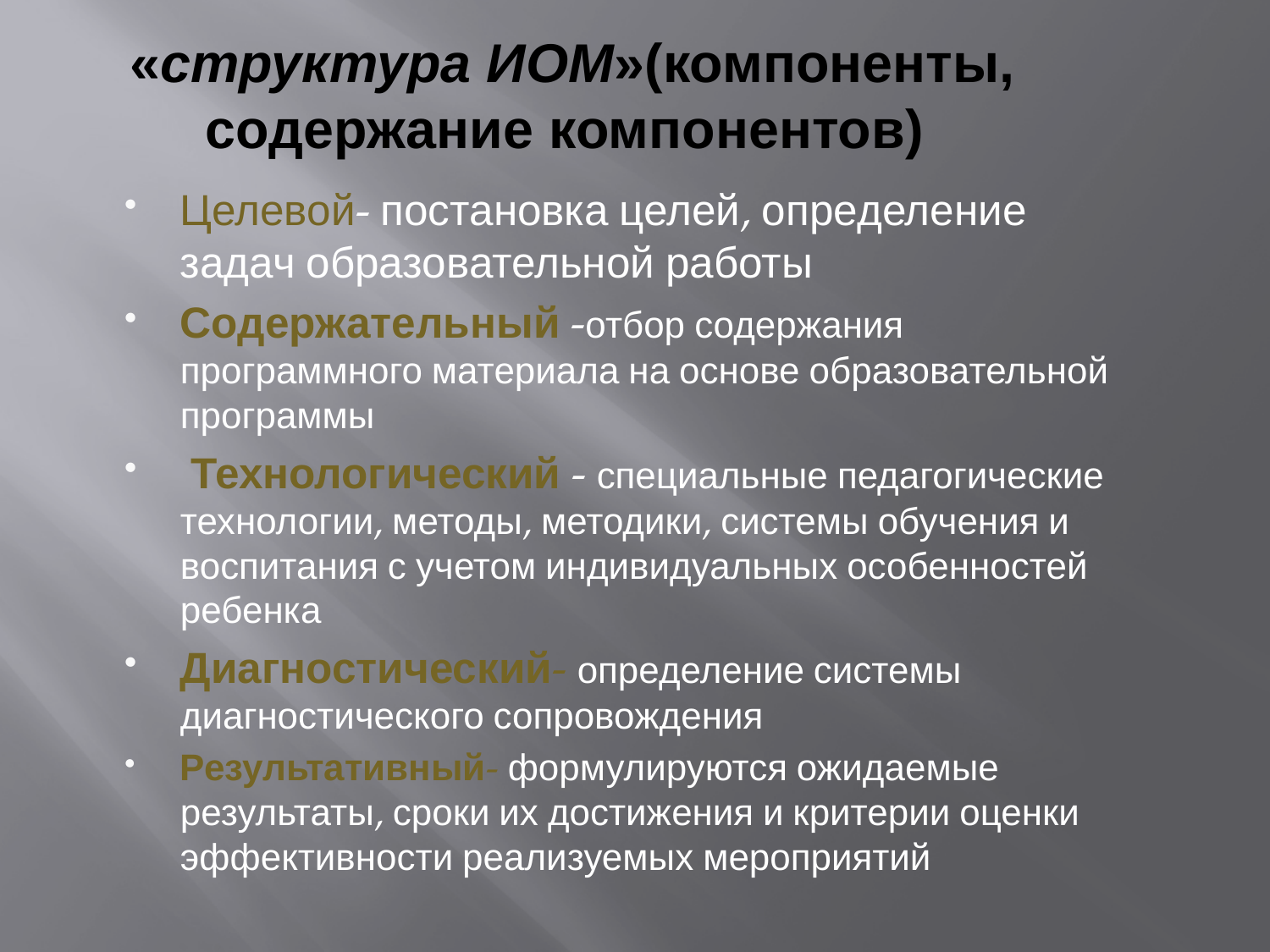

# «структура ИОМ»(компоненты, содержание компонентов)
Целевой- постановка целей, определение задач образовательной работы
Содержательный -отбор содержания программного материала на основе образовательной программы
 Технологический - специальные педагогические технологии, методы, методики, системы обучения и воспитания с учетом индивидуальных особенностей ребенка
Диагностический- определение системы диагностического сопровождения
Результативный- формулируются ожидаемые результаты, сроки их достижения и критерии оценки эффективности реализуемых мероприятий